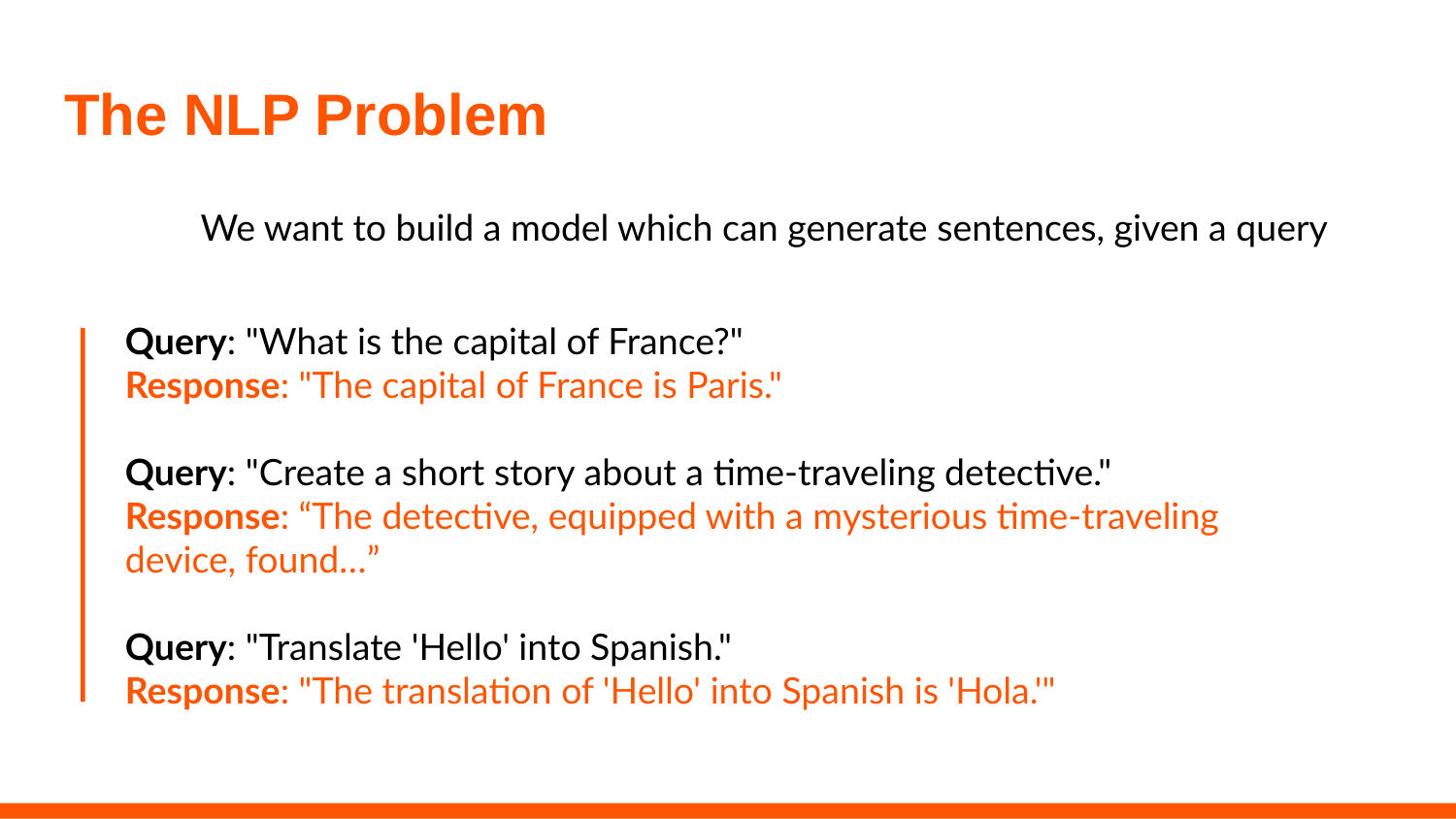

# The NLP Problem
We want to build a model which can generate sentences, given a query
Query: "What is the capital of France?"
Response: "The capital of France is Paris."

Query: "Create a short story about a time-traveling detective."
Response: “The detective, equipped with a mysterious time-traveling device, found…”

Query: "Translate 'Hello' into Spanish."
Response: "The translation of 'Hello' into Spanish is 'Hola.'"